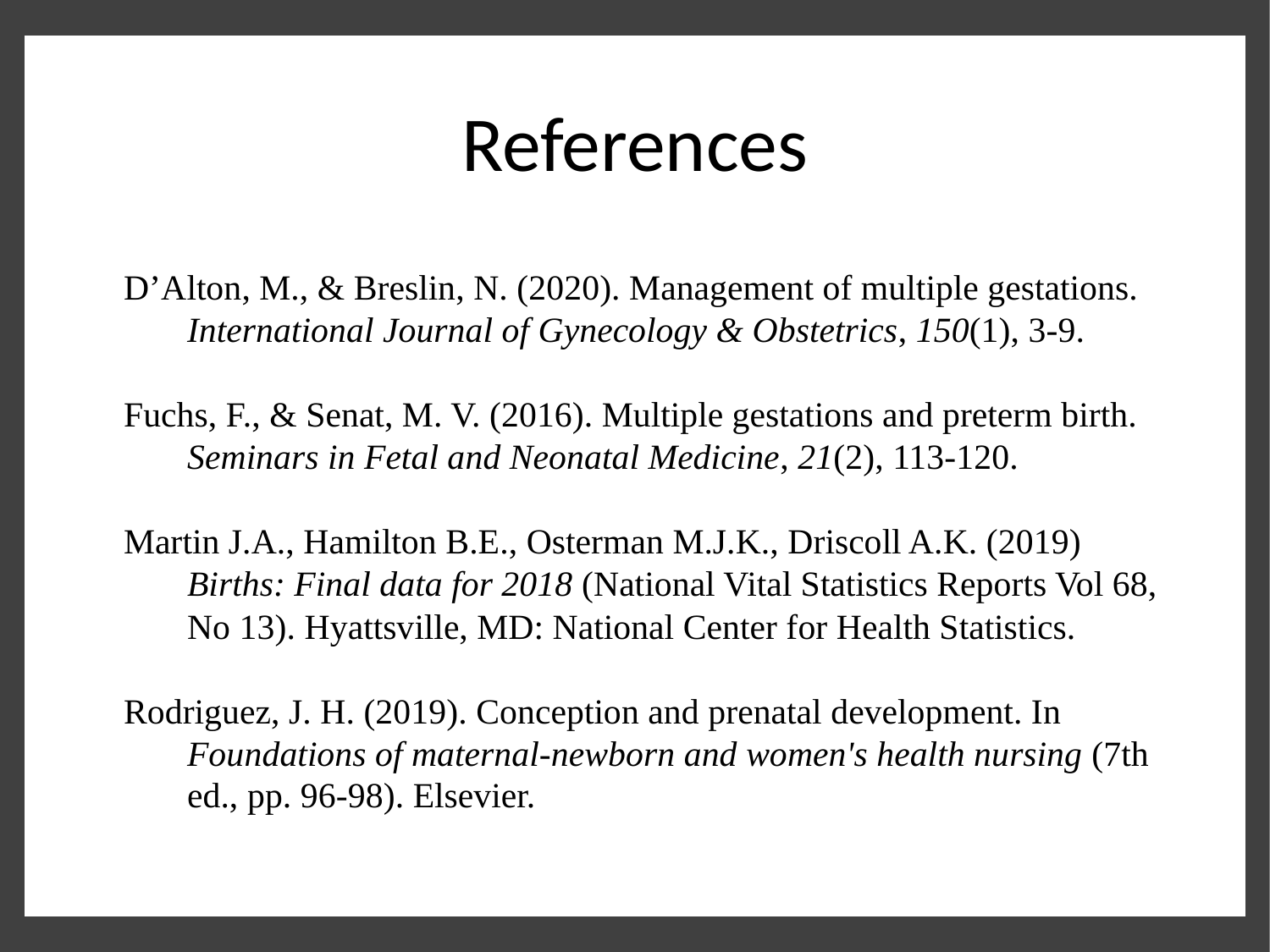

# References
D’Alton, M., & Breslin, N. (2020). Management of multiple gestations. International Journal of Gynecology & Obstetrics, 150(1), 3-9.

Fuchs, F., & Senat, M. V. (2016). Multiple gestations and preterm birth. Seminars in Fetal and Neonatal Medicine, 21(2), 113-120.

Martin J.A., Hamilton B.E., Osterman M.J.K., Driscoll A.K. (2019) Births: Final data for 2018 (National Vital Statistics Reports Vol 68, No 13). Hyattsville, MD: National Center for Health Statistics.

Rodriguez, J. H. (2019). Conception and prenatal development. In Foundations of maternal-newborn and women's health nursing (7th ed., pp. 96-98). Elsevier.